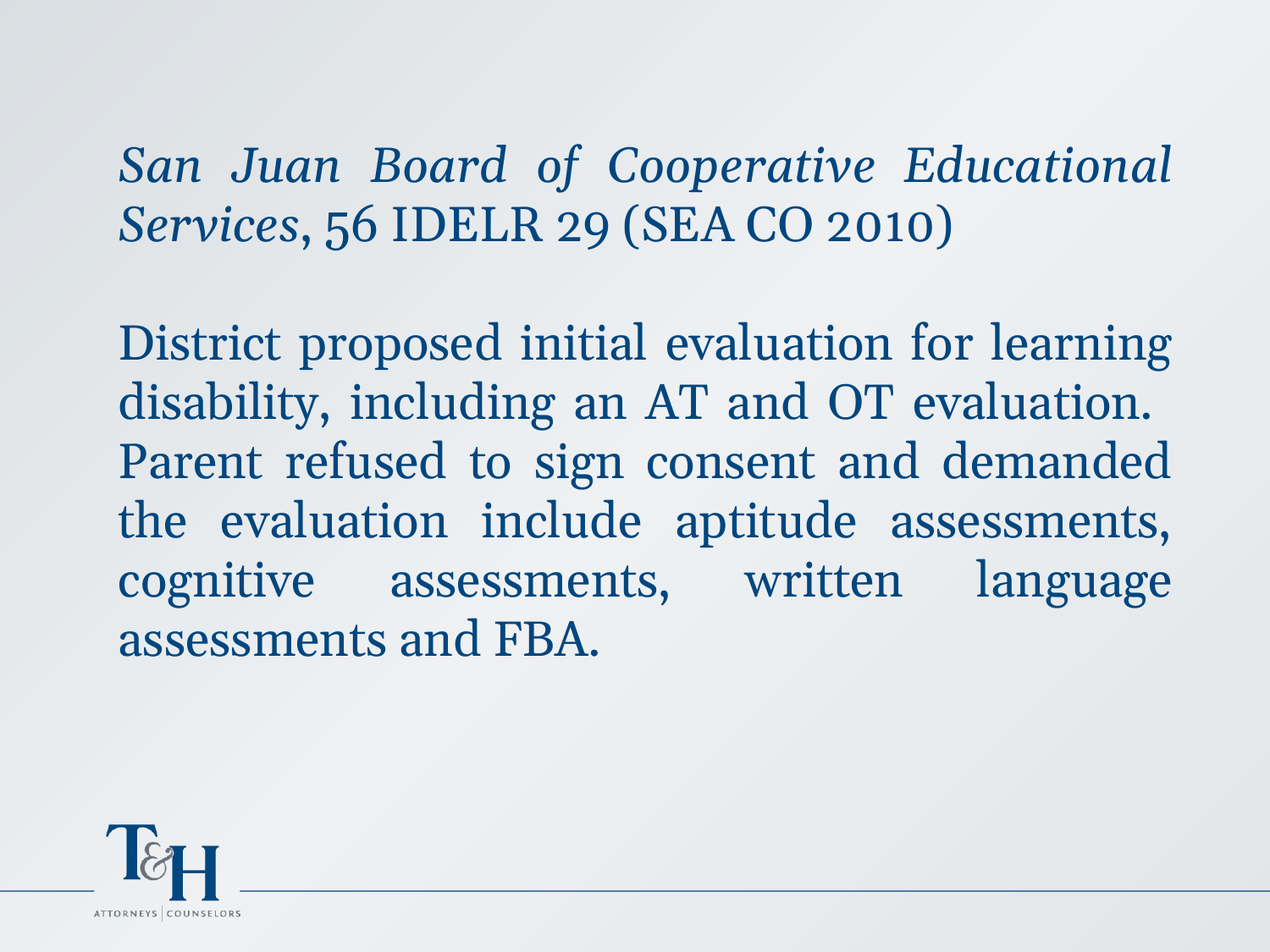

San Juan Board of Cooperative Educational Services, 56 IDELR 29 (SEA CO 2010)

District proposed initial evaluation for learning disability, including an AT and OT evaluation.  Parent refused to sign consent and demanded the evaluation include aptitude assessments, cognitive assessments, written language assessments and FBA.